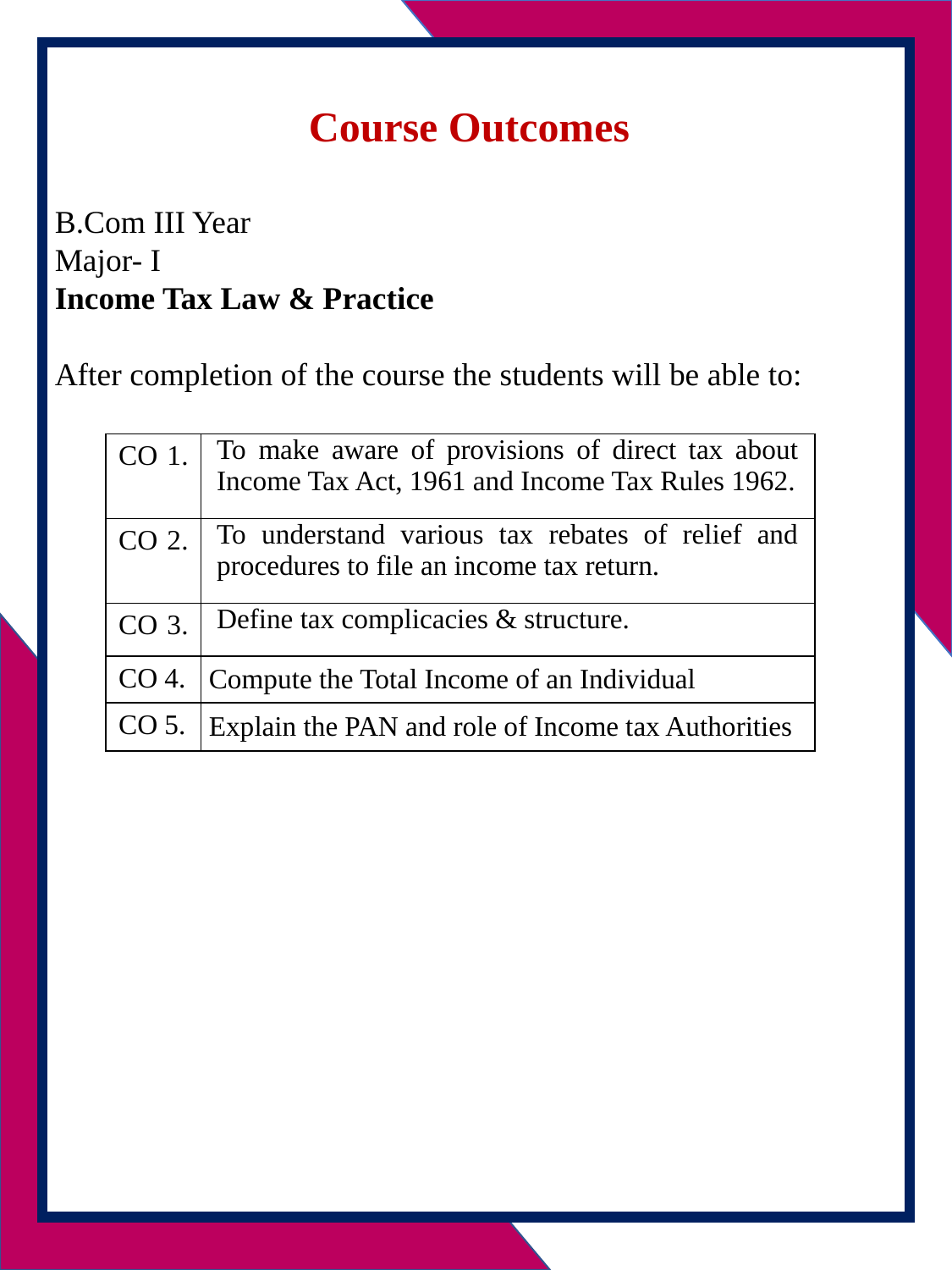

Course Outcomes

B.Com III Year
Major- I
Income Tax Law & Practice

After completion of the course the students will be able to:

| CO 1. | To make aware of provisions of direct tax about Income Tax Act, 1961 and Income Tax Rules 1962. |
| --- | --- |
| CO 2. | To understand various tax rebates of relief and procedures to file an income tax return. |
| CO 3. | Define tax complicacies & structure. |
| CO 4. | Compute the Total Income of an Individual |
| CO 5. | Explain the PAN and role of Income tax Authorities |